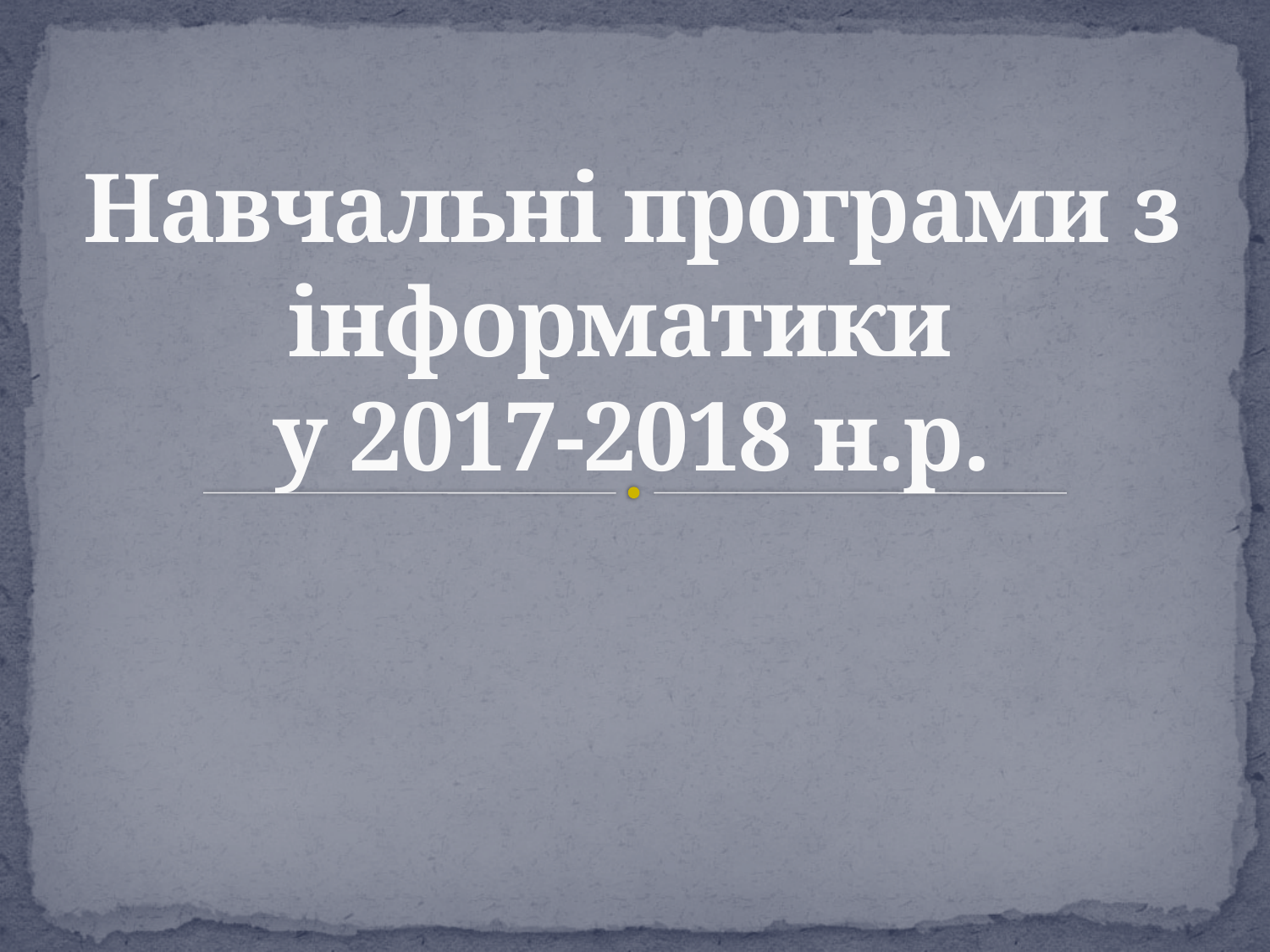

# Навчальні програми з інформатики у 2017-2018 н.р.